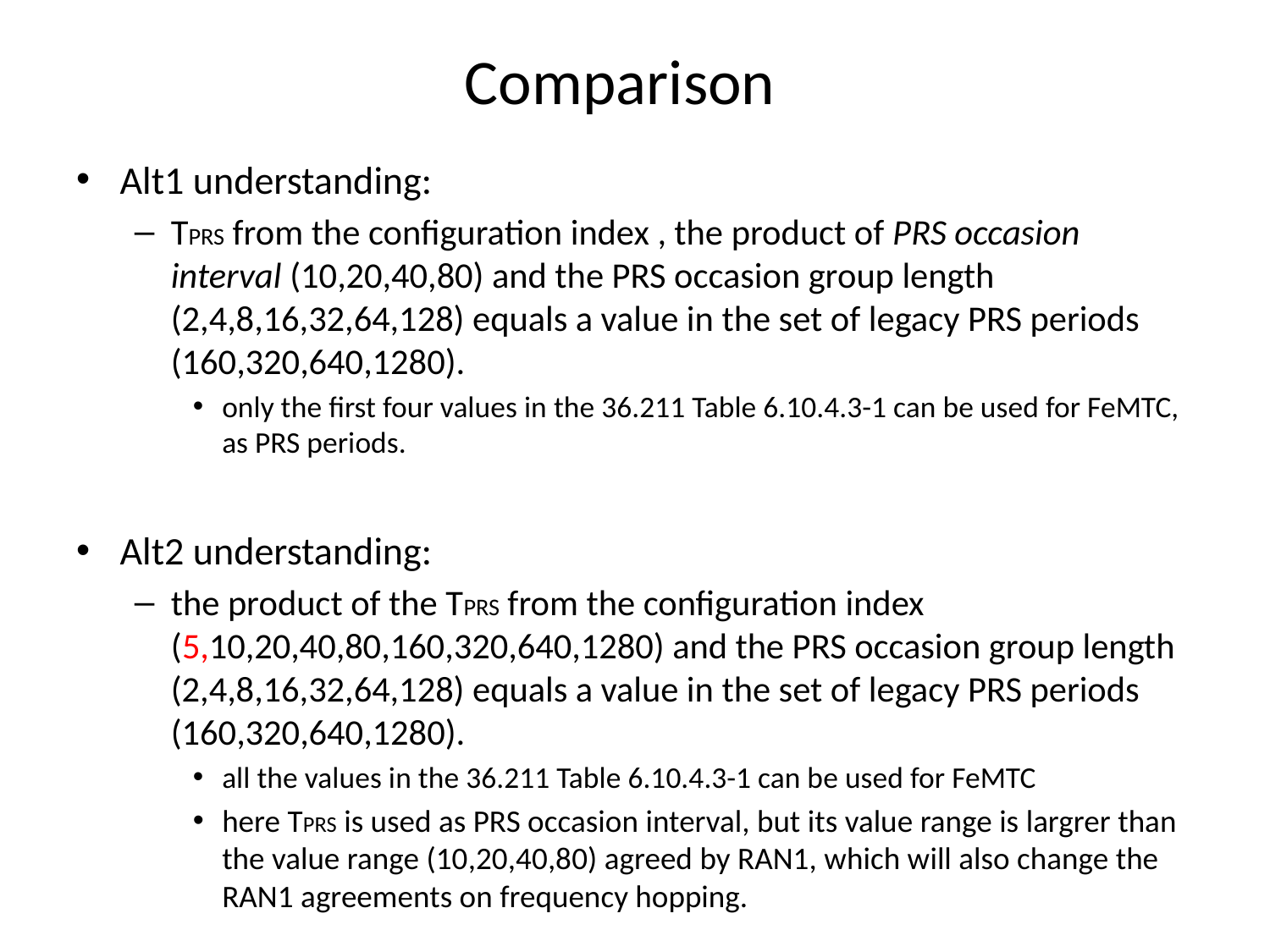

# Comparison
Alt1 understanding:
TPRS from the configuration index , the product of PRS occasion interval (10,20,40,80) and the PRS occasion group length (2,4,8,16,32,64,128) equals a value in the set of legacy PRS periods (160,320,640,1280).
only the first four values in the 36.211 Table 6.10.4.3-1 can be used for FeMTC, as PRS periods.

Alt2 understanding:
the product of the TPRS from the configuration index (5,10,20,40,80,160,320,640,1280) and the PRS occasion group length (2,4,8,16,32,64,128) equals a value in the set of legacy PRS periods (160,320,640,1280).
all the values in the 36.211 Table 6.10.4.3-1 can be used for FeMTC
here TPRS is used as PRS occasion interval, but its value range is largrer than the value range (10,20,40,80) agreed by RAN1, which will also change the RAN1 agreements on frequency hopping.